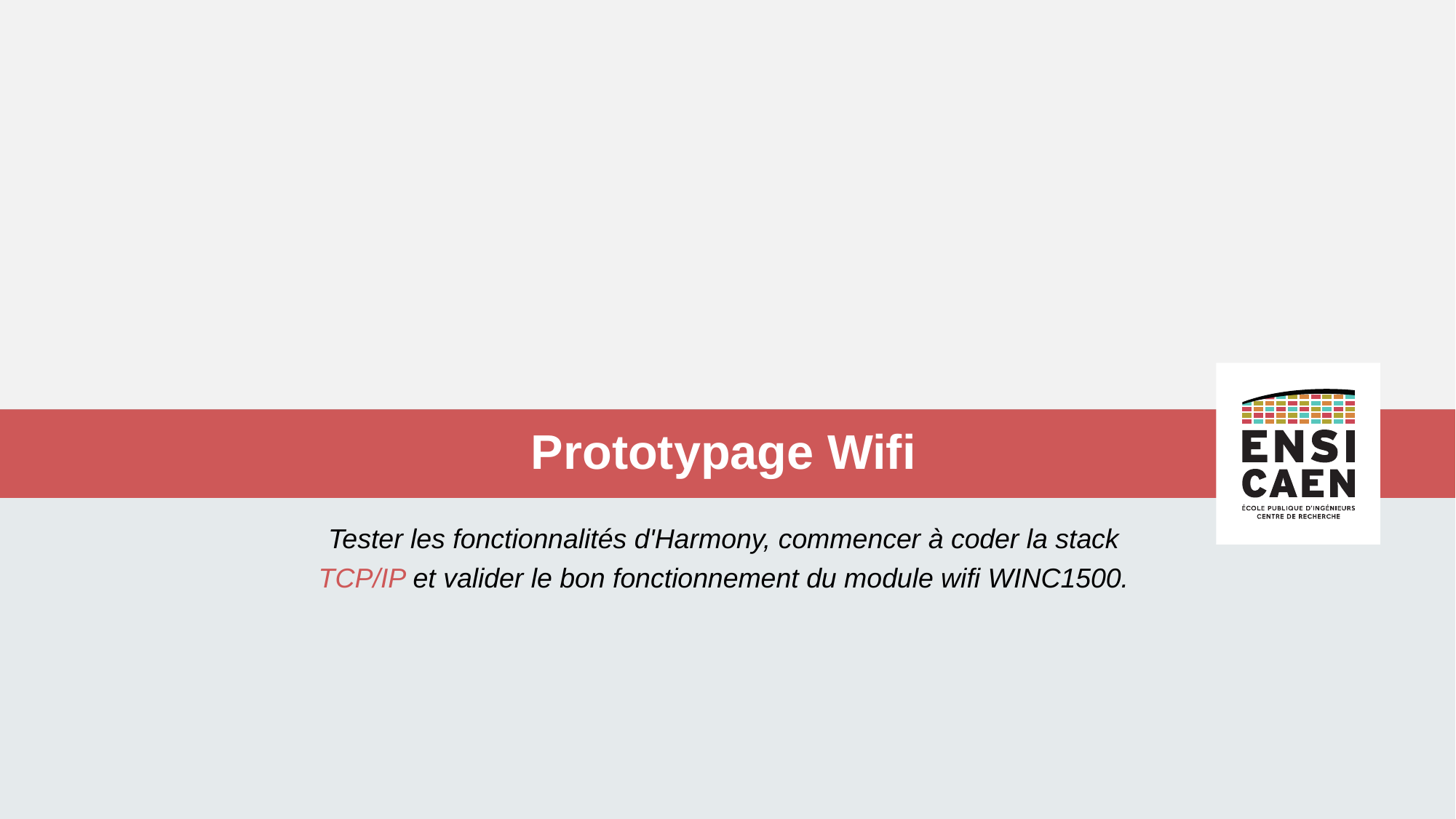

# Prototypage Wifi
Tester les fonctionnalités d'Harmony, commencer à coder la stack TCP/IP et valider le bon fonctionnement du module wifi WINC1500.